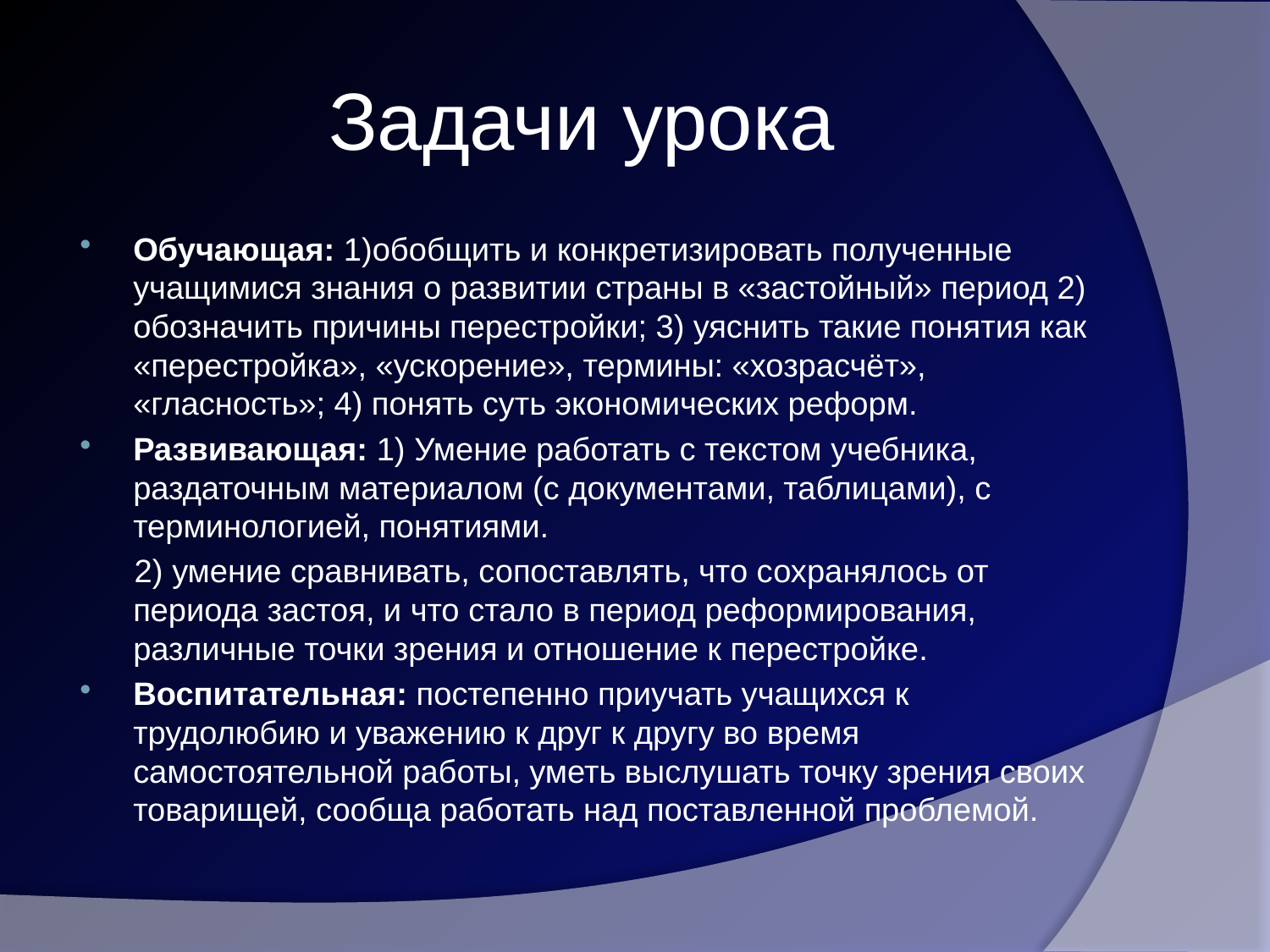

# Задачи урока
Обучающая: 1)обобщить и конкретизировать полученные учащимися знания о развитии страны в «застойный» период 2) обозначить причины перестройки; 3) уяснить такие понятия как «перестройка», «ускорение», термины: «хозрасчёт», «гласность»; 4) понять суть экономических реформ.
Развивающая: 1) Умение работать с текстом учебника, раздаточным материалом (с документами, таблицами), с терминологией, понятиями.
      2) умение сравнивать, сопоставлять, что сохранялось от периода застоя, и что стало в период реформирования, различные точки зрения и отношение к перестройке.
Воспитательная: постепенно приучать учащихся к трудолюбию и уважению к друг к другу во время самостоятельной работы, уметь выслушать точку зрения своих товарищей, сообща работать над поставленной проблемой.